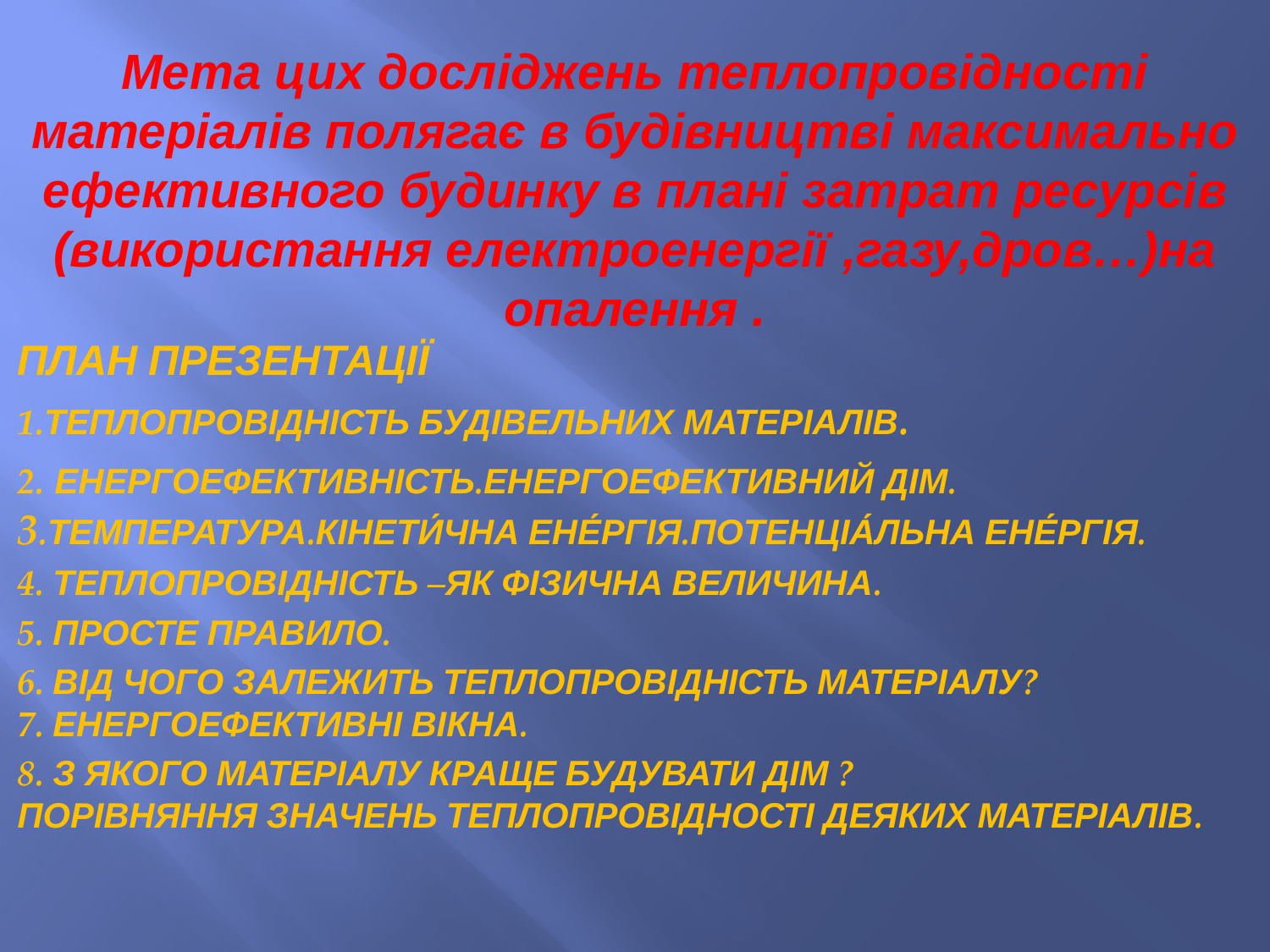

# Мета цих досліджень теплопровідності матеріалів полягає в будівництві максимально ефективного будинку в плані затрат ресурсів (використання електроенергії ,газу,дров…)на опалення .
План Презентації
1.Теплопровідність будівельних матеріалів.
2. Енергоефективність.Енергоефективний дім.
3.Температура.Кінети́чна ене́ргія.Потенціа́льна ене́ргія.
4. Теплопровідність –як фізична величина.
5. Просте правило.
6. Від чого залежить теплопровідність матеріалу?
7. Енергоефективні вікна.
8. З якого матеріалу краще будувати дім ?                                            Порівняння значень теплопровідності деяких матеріалів.